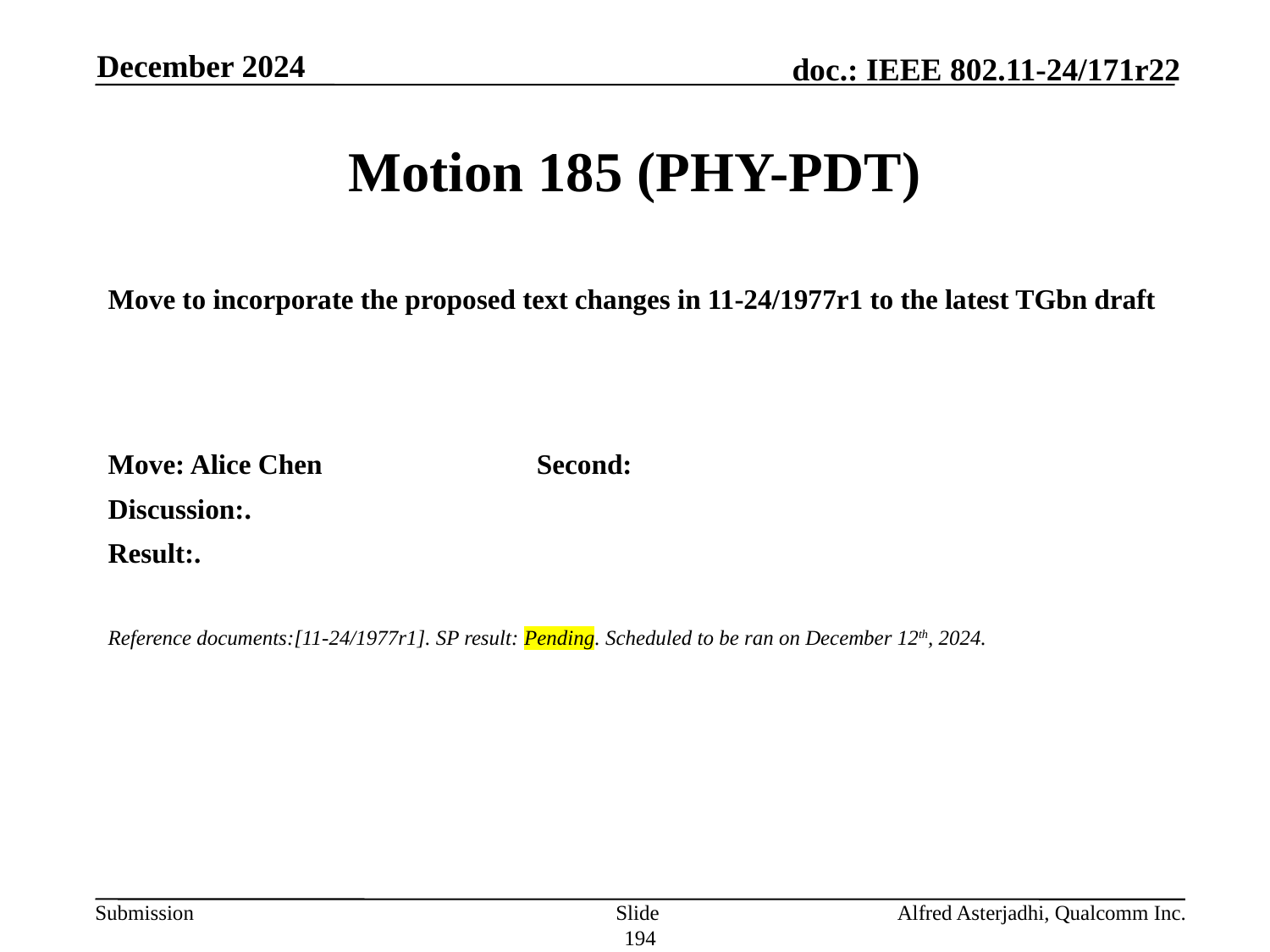

December 2024
# Motion 185 (PHY-PDT)
Move to incorporate the proposed text changes in 11-24/1977r1 to the latest TGbn draft

Move: Alice Chen		Second:
Discussion:.
Result:.

Reference documents:[11-24/1977r1]. SP result: Pending. Scheduled to be ran on December 12th, 2024.

Slide 194
Alfred Asterjadhi, Qualcomm Inc.